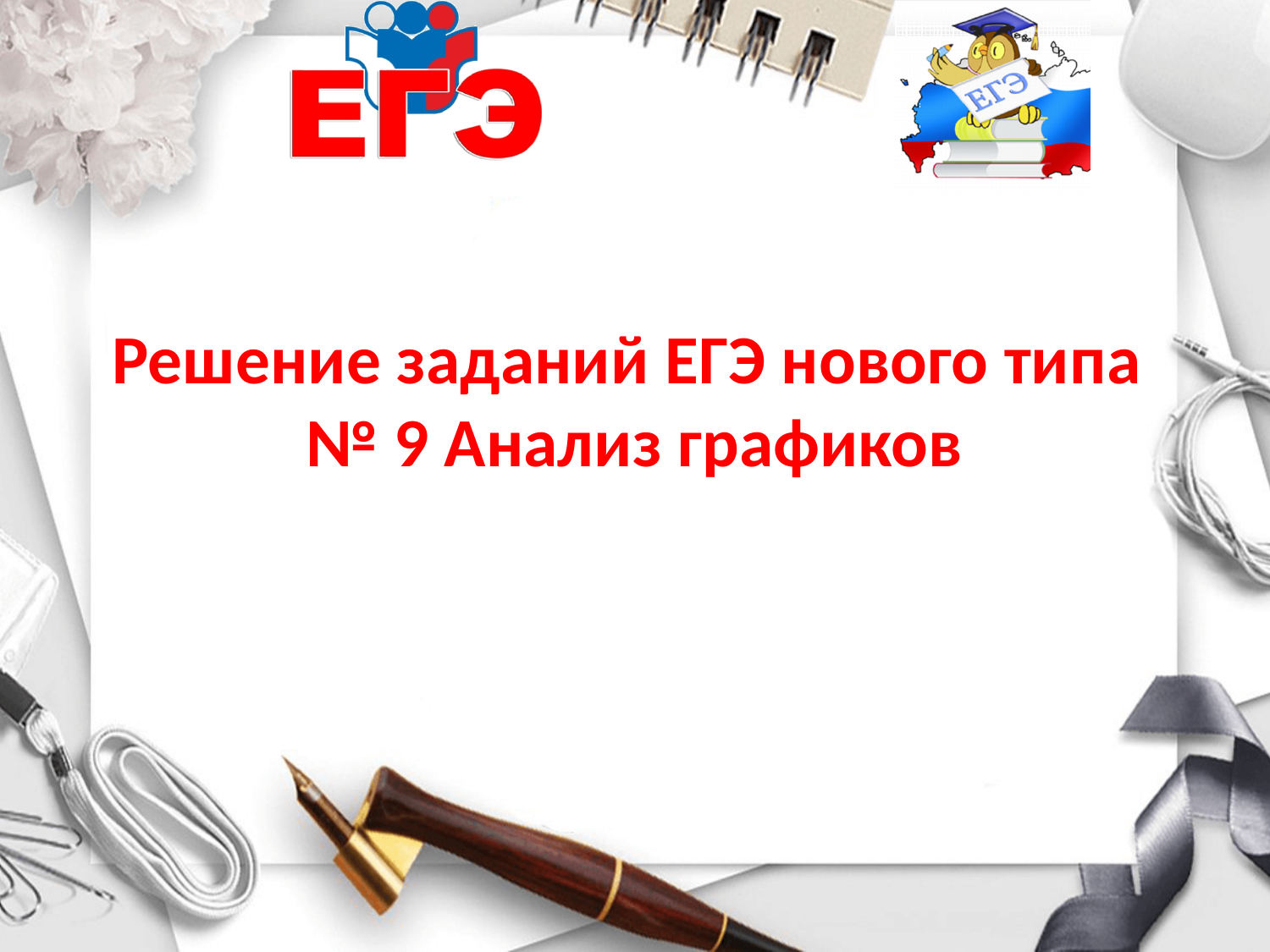

# Решение заданий ЕГЭ нового типа № 9 Анализ графиков